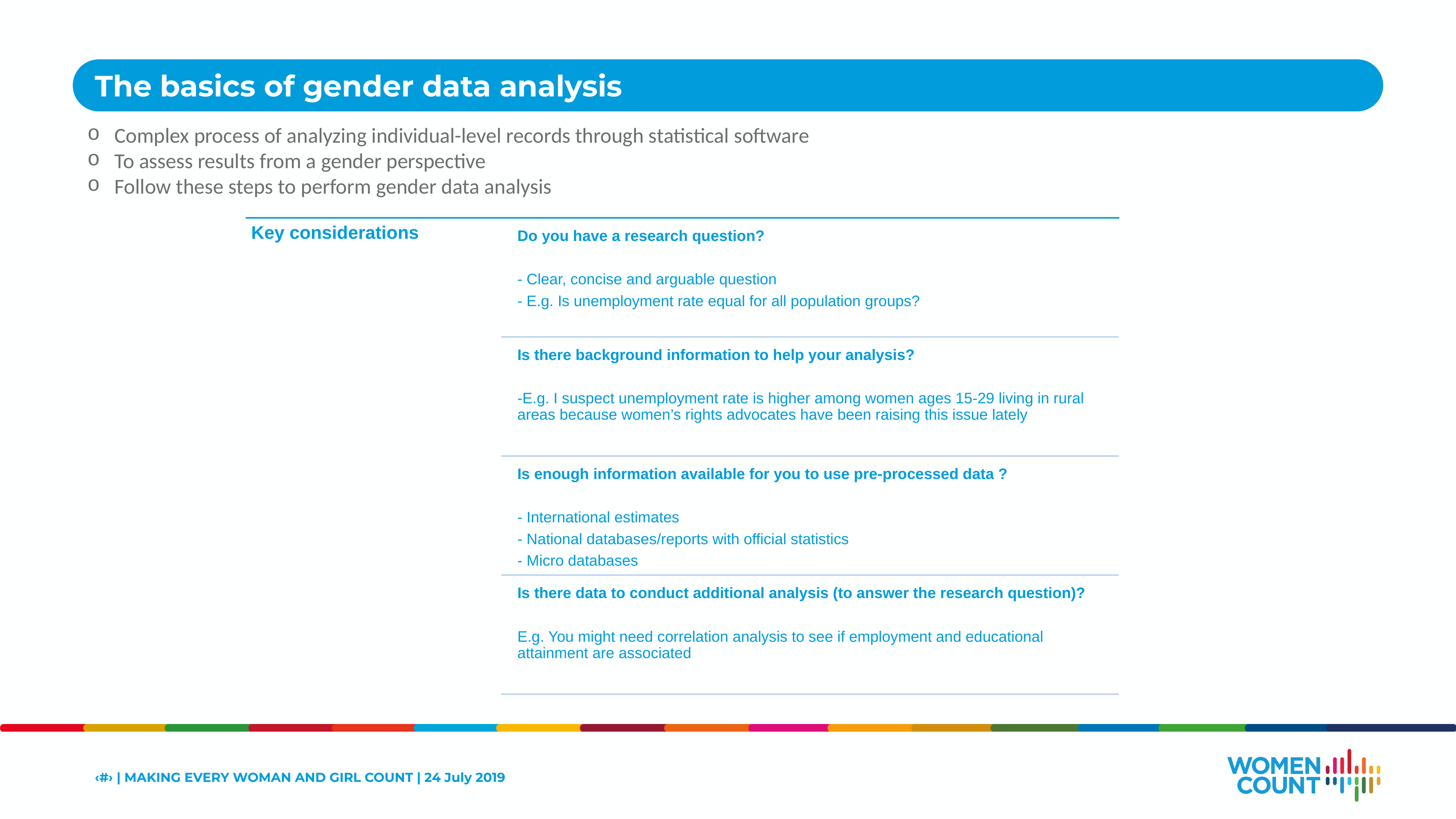

The basics of gender data analysis
Complex process of analyzing individual-level records through statistical software
To assess results from a gender perspective
Follow these steps to perform gender data analysis
Key considerations
Do you have a research question?

- Clear, concise and arguable question
- E.g. Is unemployment rate equal for all population groups?
Is there background information to help your analysis?

-E.g. I suspect unemployment rate is higher among women ages 15-29 living in rural areas because women’s rights advocates have been raising this issue lately
Is enough information available for you to use pre-processed data ?

- International estimates
- National databases/reports with official statistics
- Micro databases
Is there data to conduct additional analysis (to answer the research question)?

E.g. You might need correlation analysis to see if employment and educational attainment are associated

‹#› | MAKING EVERY WOMAN AND GIRL COUNT | 24 July 2019